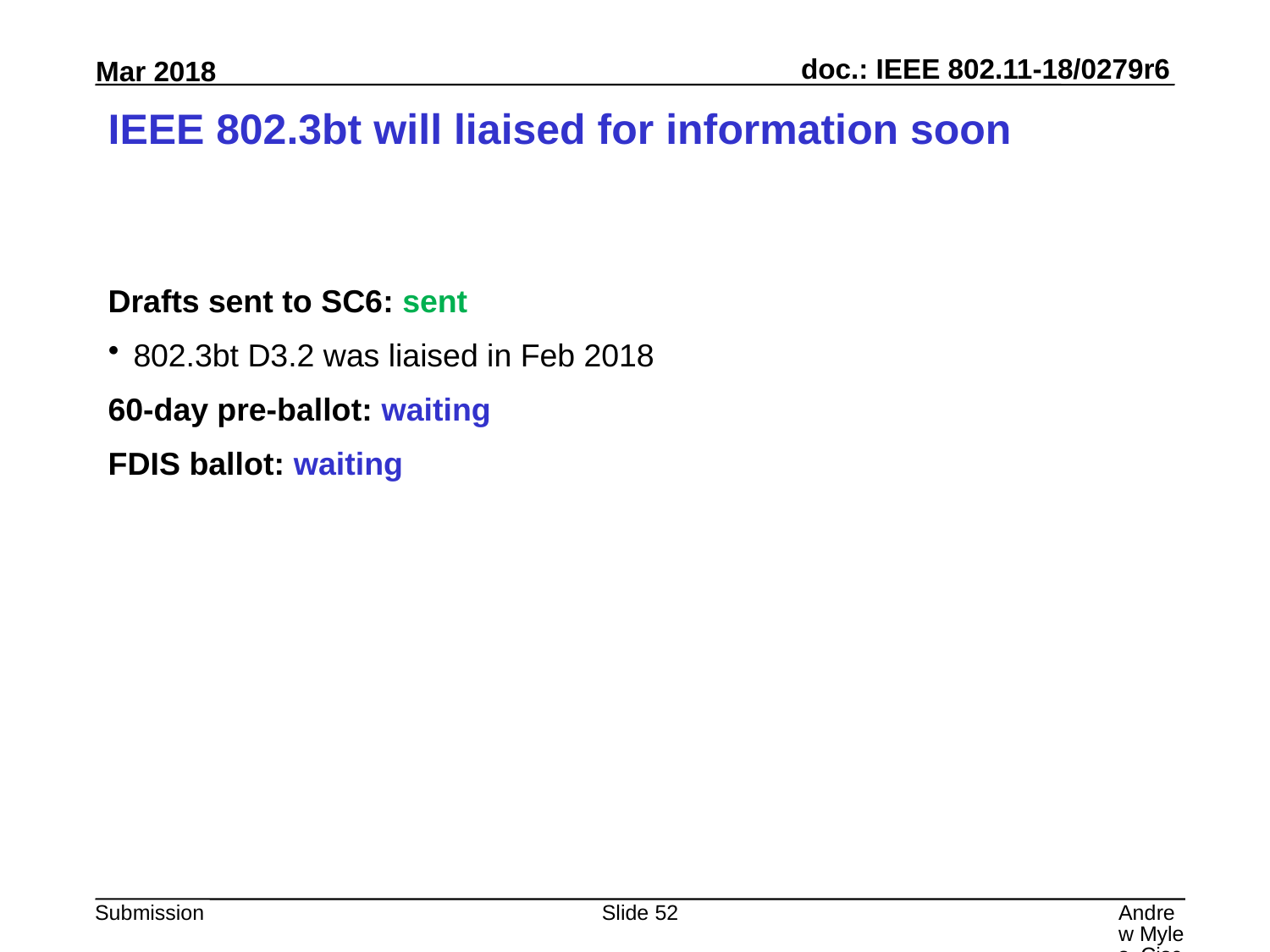

# IEEE 802.3bt will liaised for information soon
Drafts sent to SC6: sent
802.3bt D3.2 was liaised in Feb 2018
60-day pre-ballot: waiting
FDIS ballot: waiting
Slide 52
Andrew Myles, Cisco